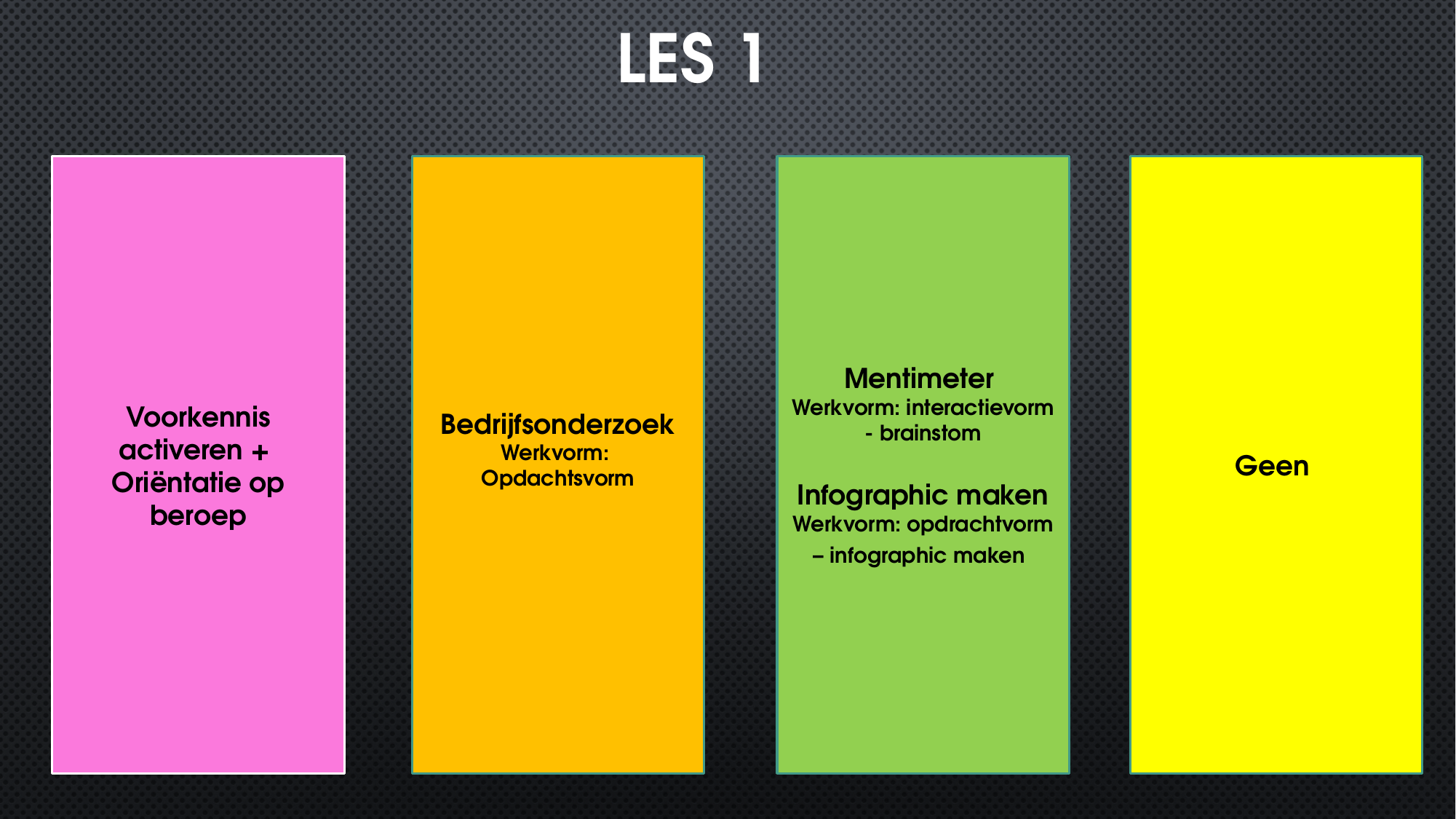

# Les 1
Geen
Mentimeter
Werkvorm: interactievorm - brainstom

 Infographic maken
Werkvorm: opdrachtvorm – infographic maken
Voorkennis activeren +
Oriëntatie op beroep
Bedrijfsonderzoek
Werkvorm:
Opdachtsvorm